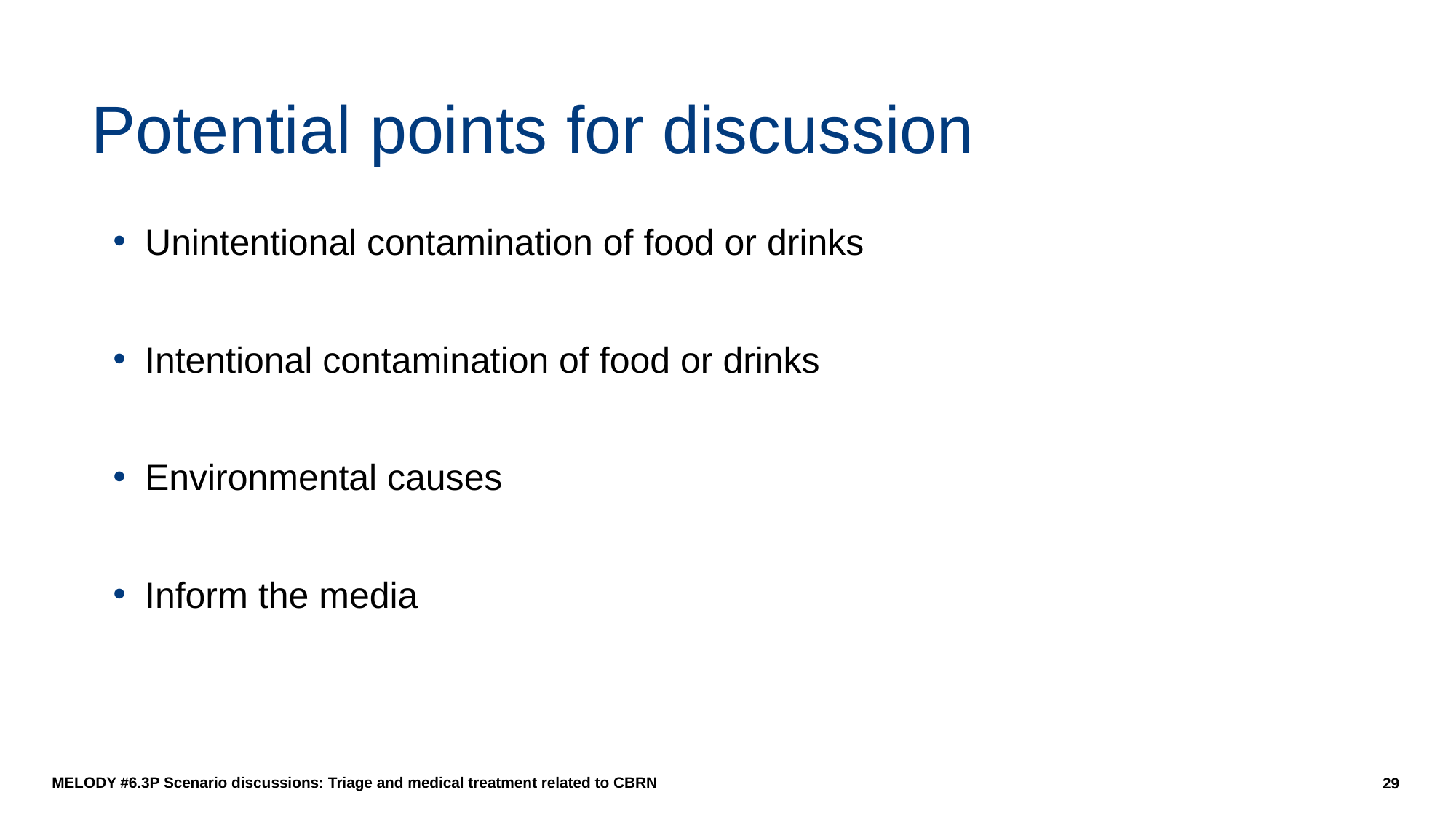

# Potential points for discussion
Unintentional contamination of food or drinks

Intentional contamination of food or drinks

Environmental causes

Inform the media
MELODY #6.3P Scenario discussions: Triage and medical treatment related to CBRN
29